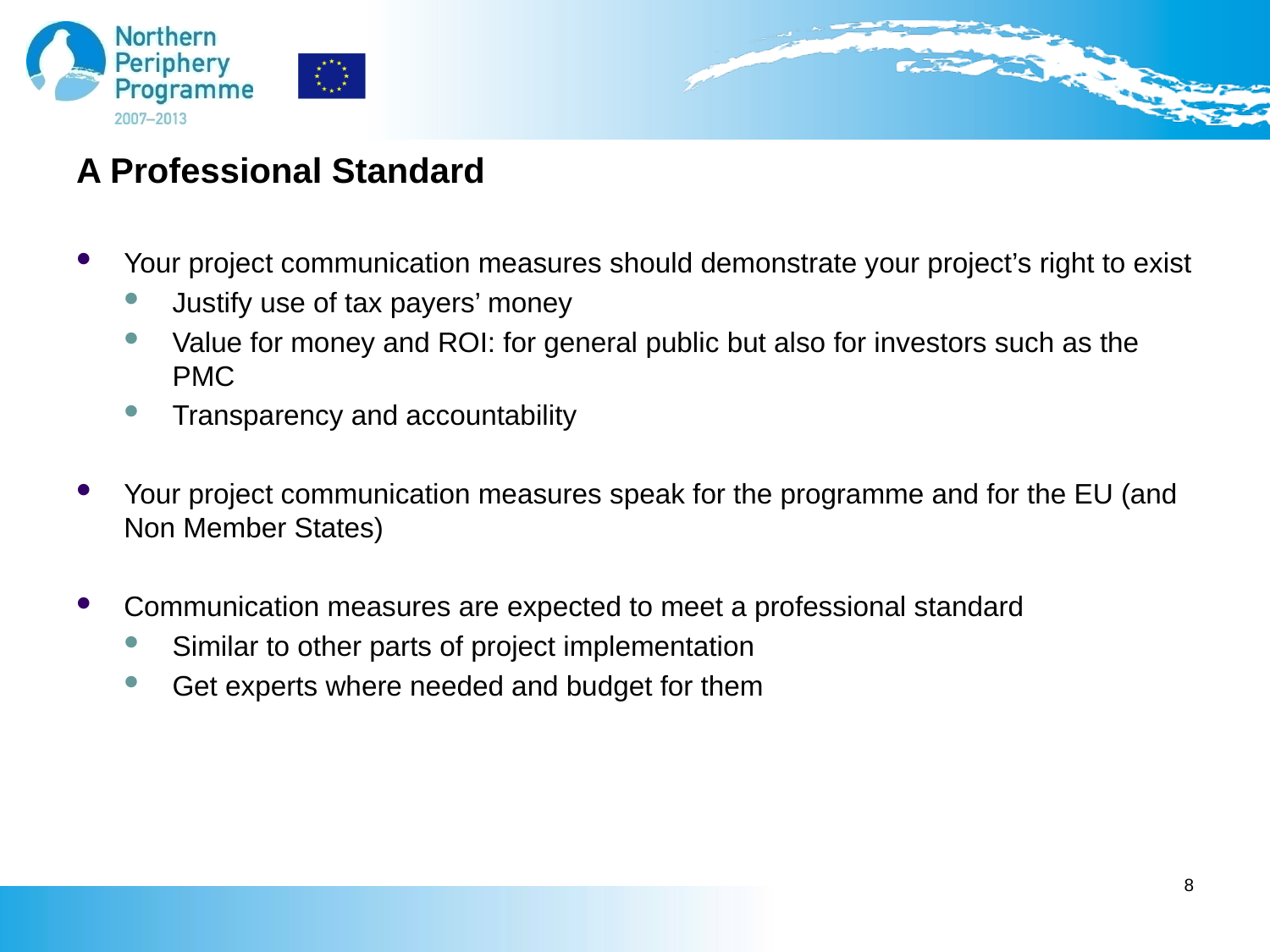

# A Professional Standard
Your project communication measures should demonstrate your project’s right to exist
Justify use of tax payers’ money
Value for money and ROI: for general public but also for investors such as the PMC
Transparency and accountability

Your project communication measures speak for the programme and for the EU (and Non Member States)

Communication measures are expected to meet a professional standard
Similar to other parts of project implementation
Get experts where needed and budget for them
8